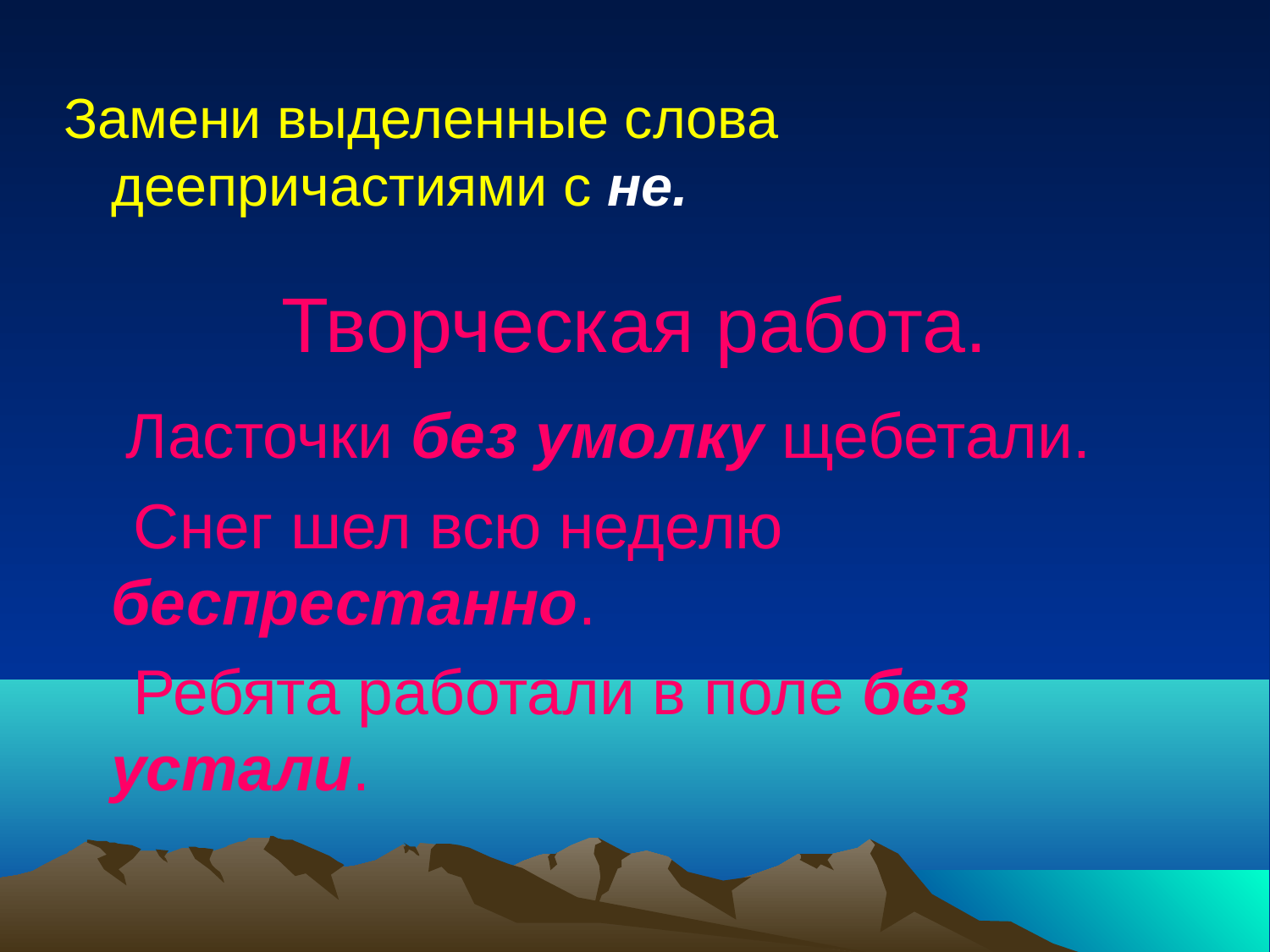

Замени выделенные слова      деепричастиями с не.

    Ласточки без умолку щебетали.
    Снег шел всю неделю беспрестанно.
    Ребята работали в поле без устали.
# Творческая работа.